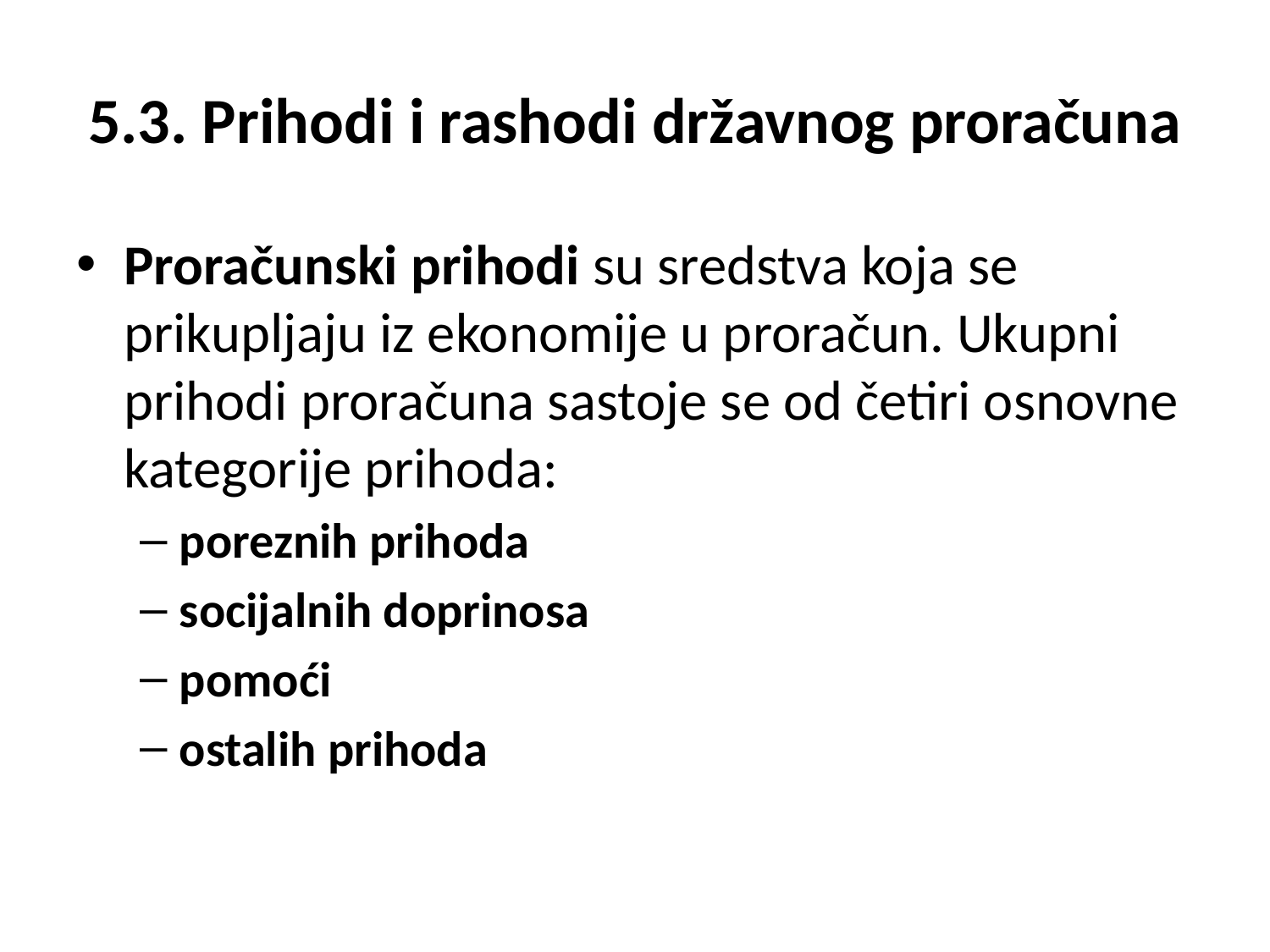

# 5.3. Prihodi i rashodi državnog proračuna
Proračunski prihodi su sredstva koja se prikupljaju iz ekonomije u proračun. Ukupni prihodi proračuna sastoje se od četiri osnovne kategorije prihoda:
poreznih prihoda
socijalnih doprinosa
pomoći
ostalih prihoda